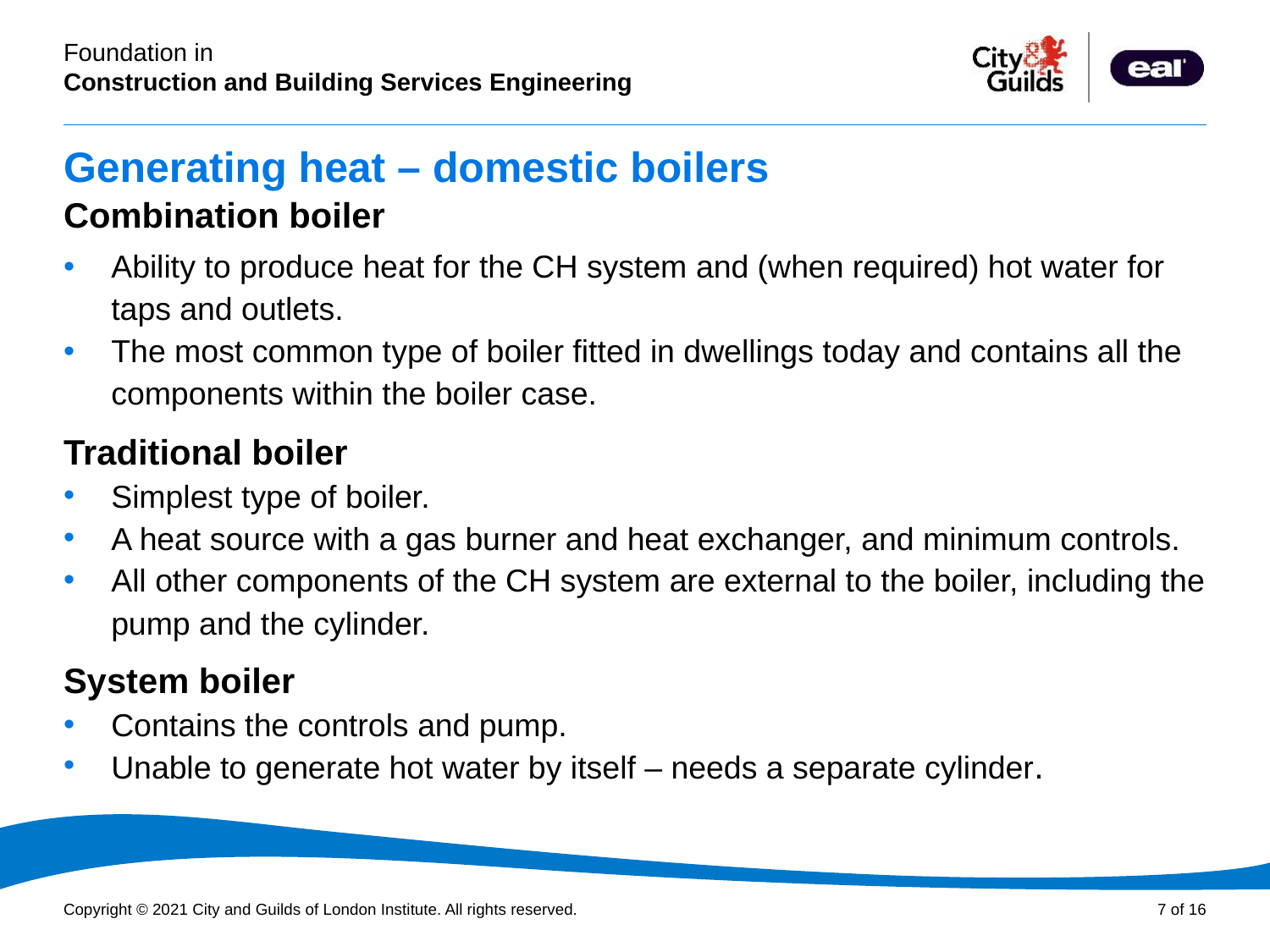

# Generating heat – domestic boilers
Combination boiler
Ability to produce heat for the CH system and (when required) hot water for taps and outlets.
The most common type of boiler fitted in dwellings today and contains all the components within the boiler case.
Traditional boiler
Simplest type of boiler.
A heat source with a gas burner and heat exchanger, and minimum controls.
All other components of the CH system are external to the boiler, including the pump and the cylinder.
System boiler
Contains the controls and pump.
Unable to generate hot water by itself – needs a separate cylinder.